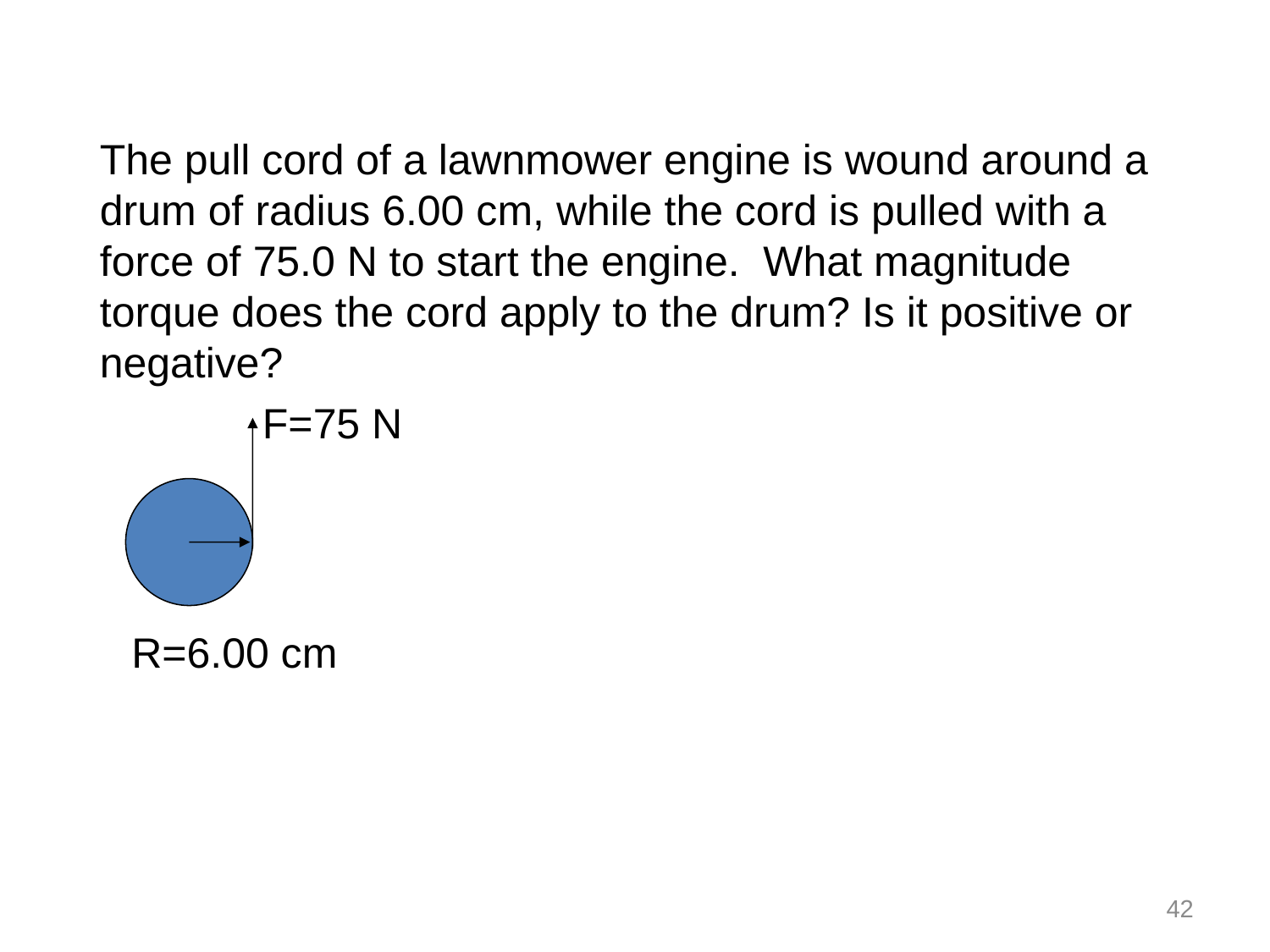

The pull cord of a lawnmower engine is wound around a drum of radius 6.00 cm, while the cord is pulled with a force of 75.0 N to start the engine.  What magnitude torque does the cord apply to the drum? Is it positive or negative?
F=75 N

R=6.00 cm
42